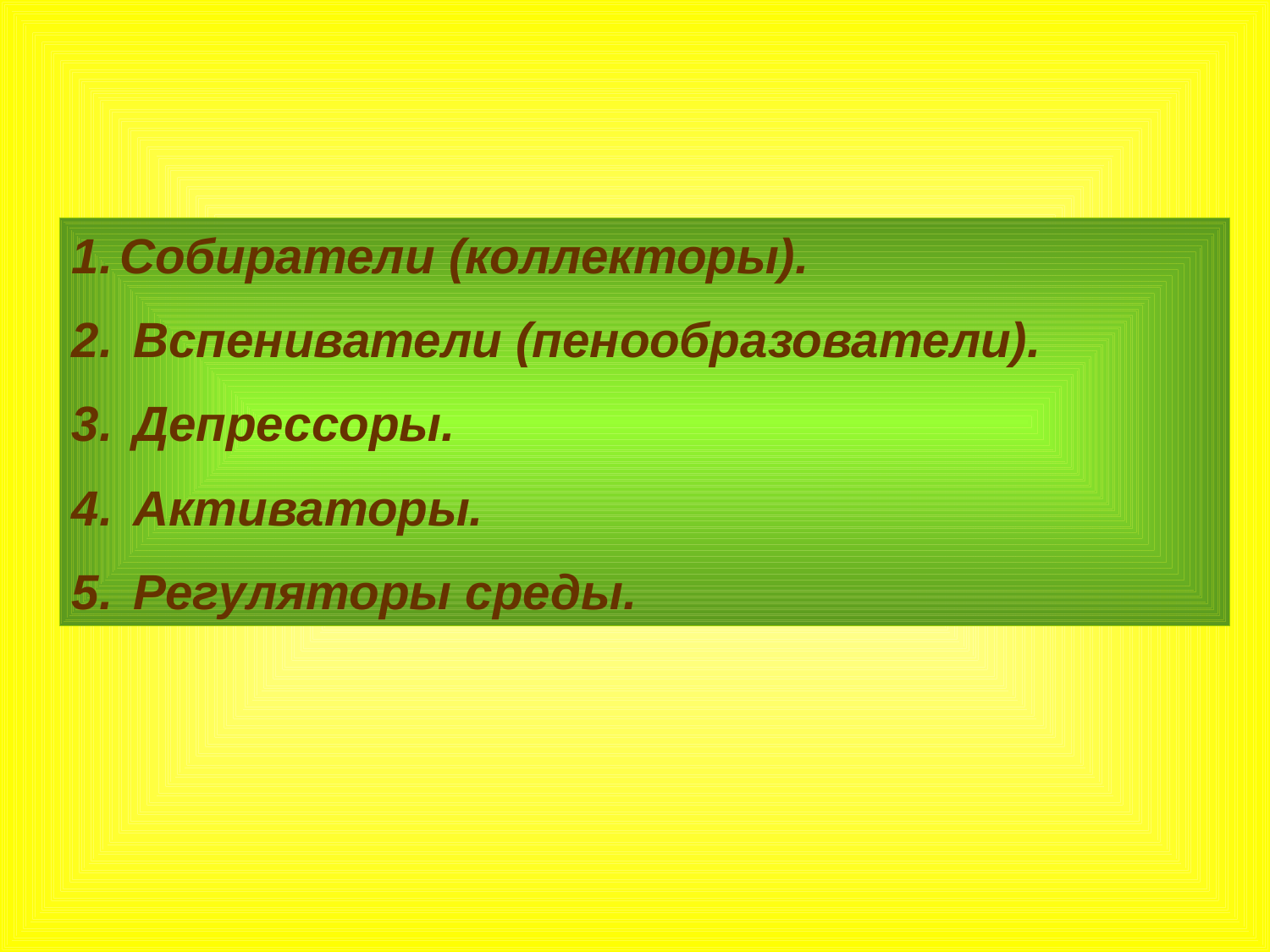

Собиратели (коллекторы).
 Вспениватели (пенообразователи).
 Депрессоры.
 Активаторы.
 Регуляторы среды.